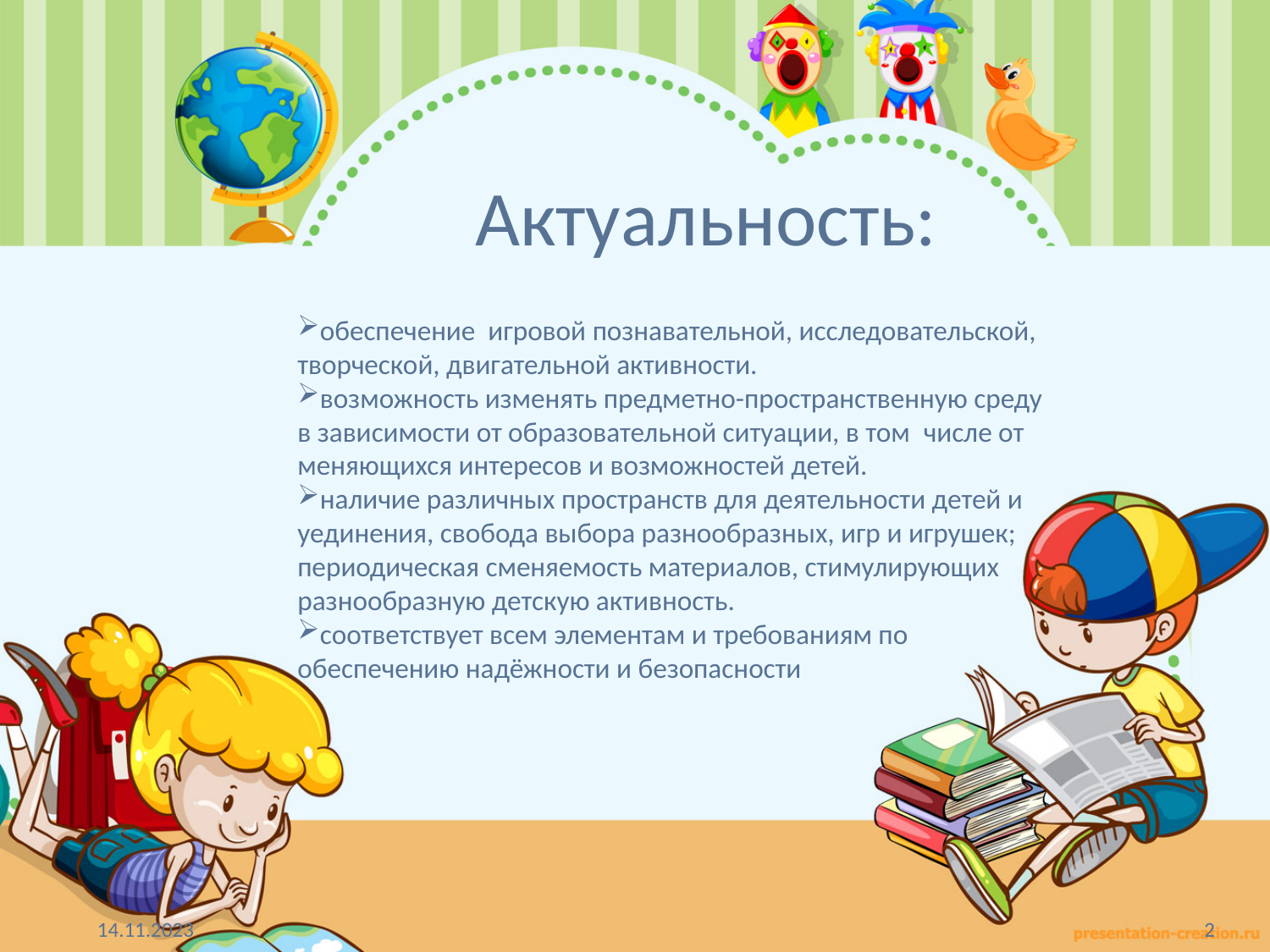

# Актуальность:
обеспечение  игровой познавательной, исследовательской, творческой, двигательной активности.
возможность изменять предметно-пространственную среду в зависимости от образовательной ситуации, в том  числе от меняющихся интересов и возможностей детей.
наличие различных пространств для деятельности детей и уединения, свобода выбора разнообразных, игр и игрушек; периодическая сменяемость материалов, стимулирующих разнообразную детскую активность.
соответствует всем элементам и требованиям по обеспечению надёжности и безопасности